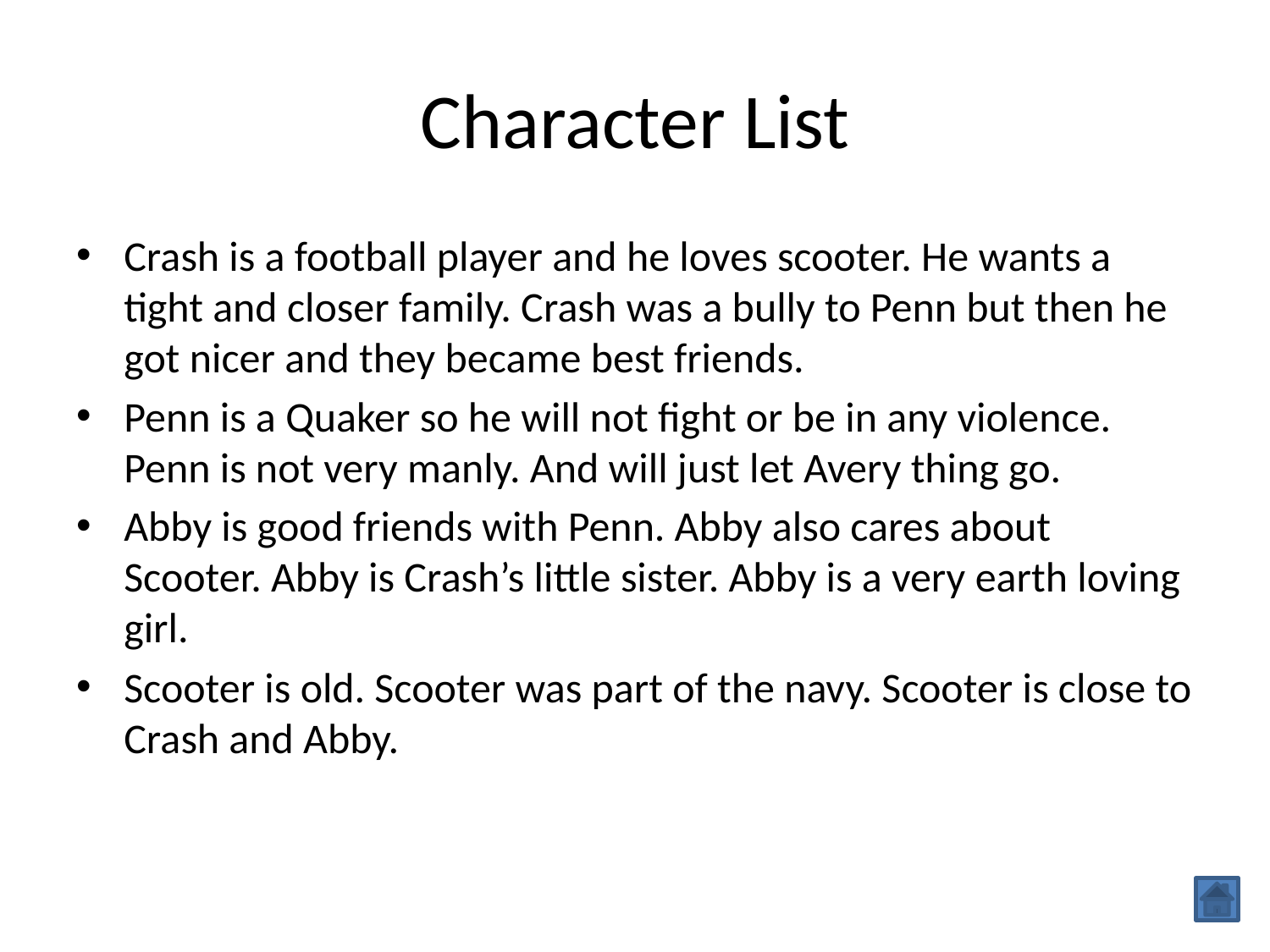

# Character List
Crash is a football player and he loves scooter. He wants a tight and closer family. Crash was a bully to Penn but then he got nicer and they became best friends.
Penn is a Quaker so he will not fight or be in any violence. Penn is not very manly. And will just let Avery thing go.
Abby is good friends with Penn. Abby also cares about Scooter. Abby is Crash’s little sister. Abby is a very earth loving girl.
Scooter is old. Scooter was part of the navy. Scooter is close to Crash and Abby.